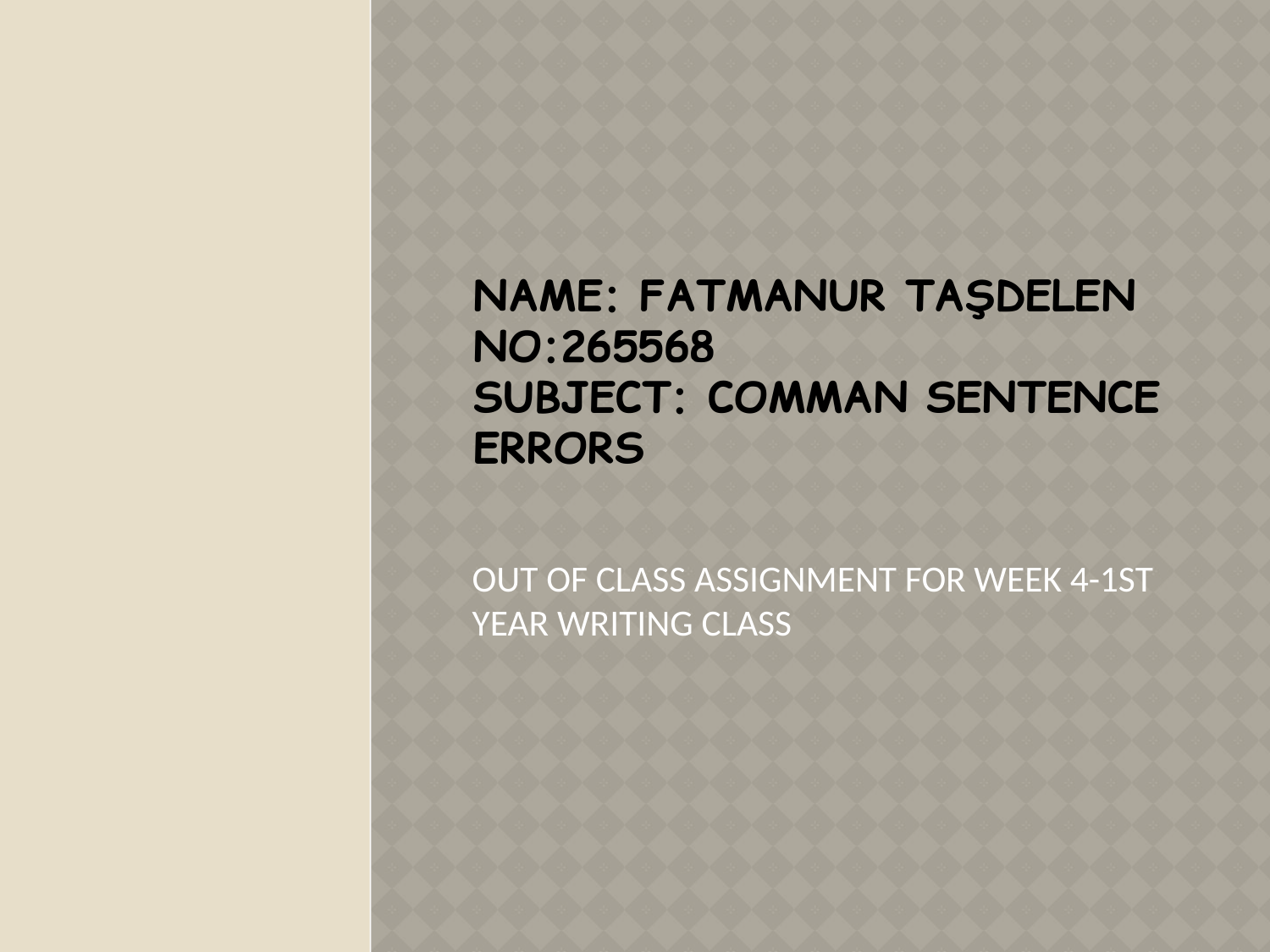

# Name: fatmanur taşdelen no:265568 subject: comman sentence errors
OUT OF CLASS ASSIGNMENT FOR WEEK 4-1ST YEAR WRITING CLASS